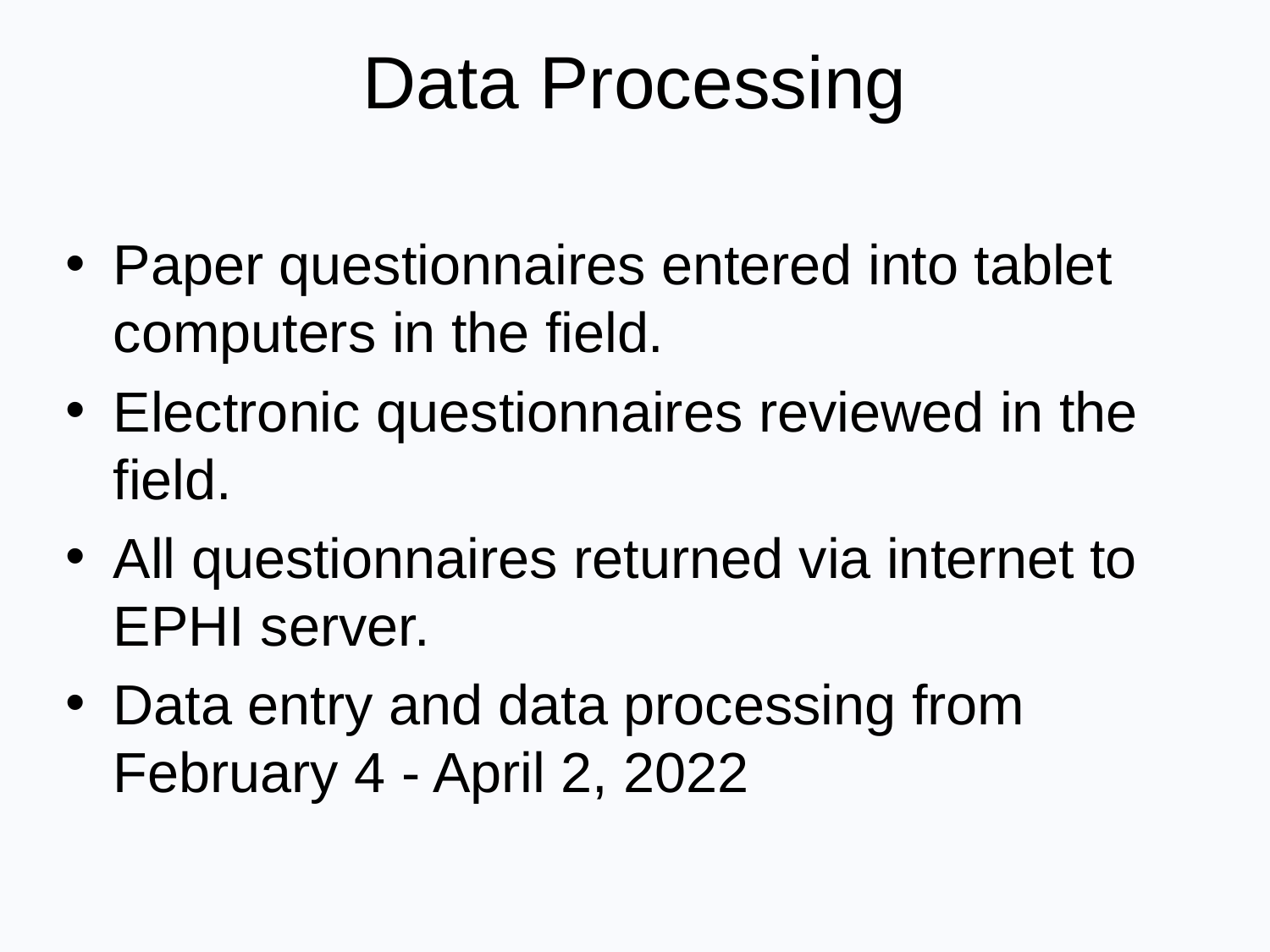

# Data Processing
Paper questionnaires entered into tablet computers in the field.
Electronic questionnaires reviewed in the field.
All questionnaires returned via internet to EPHI server.
Data entry and data processing from February 4 - April 2, 2022